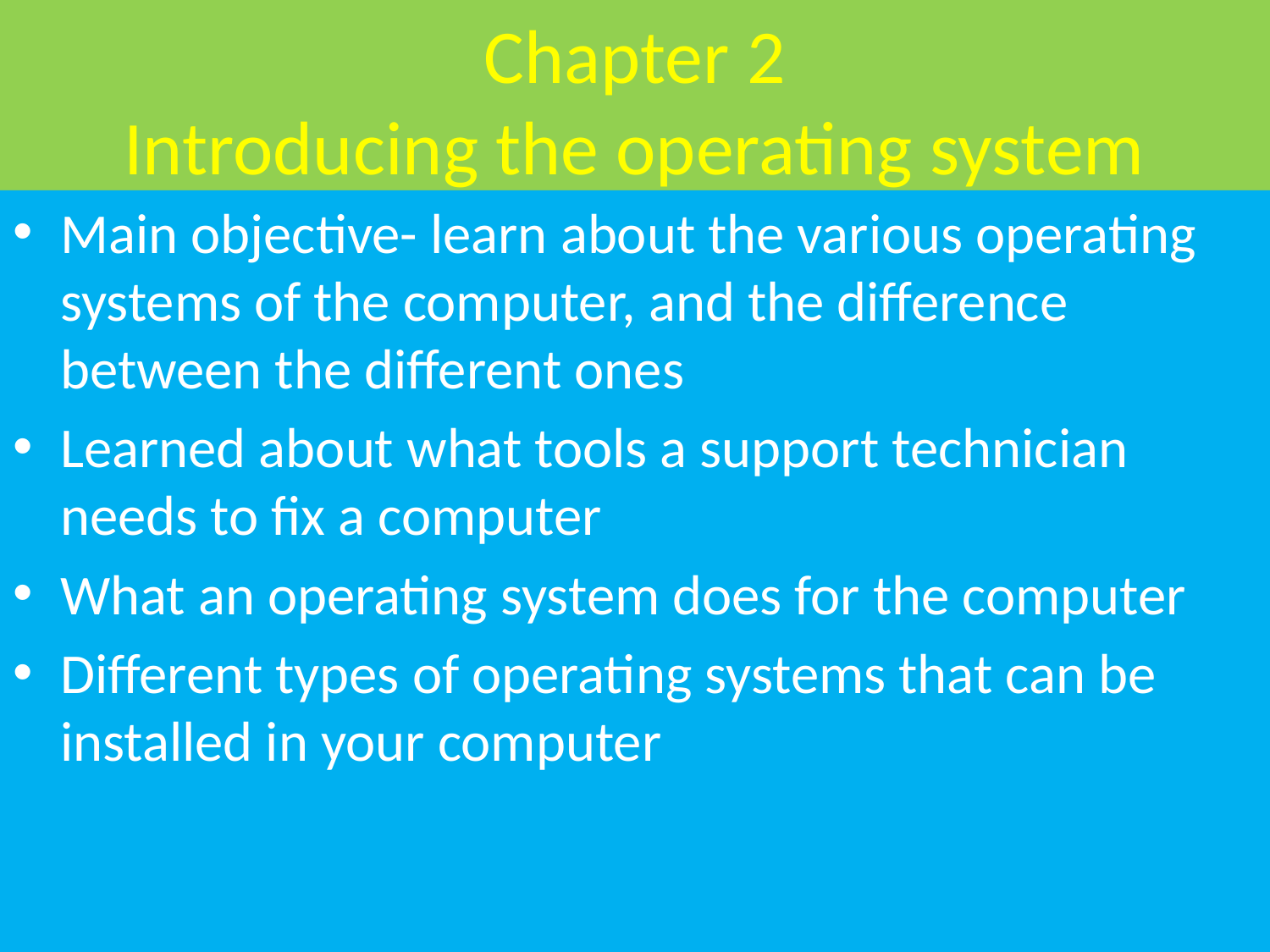

# Chapter 2 Introducing the operating system
Main objective- learn about the various operating systems of the computer, and the difference between the different ones
Learned about what tools a support technician needs to fix a computer
What an operating system does for the computer
Different types of operating systems that can be installed in your computer